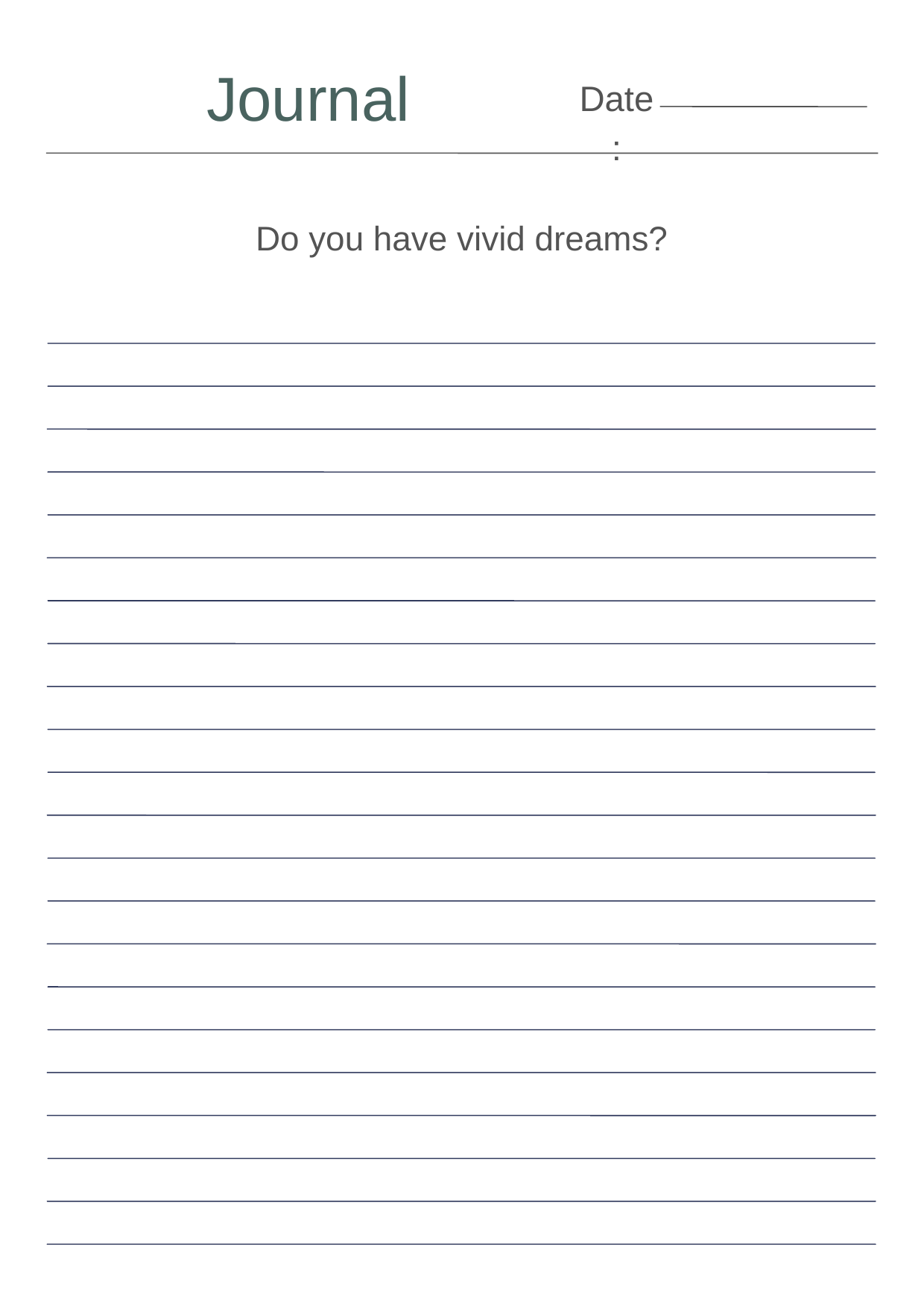

Journal
Date:

Do you have vivid dreams?